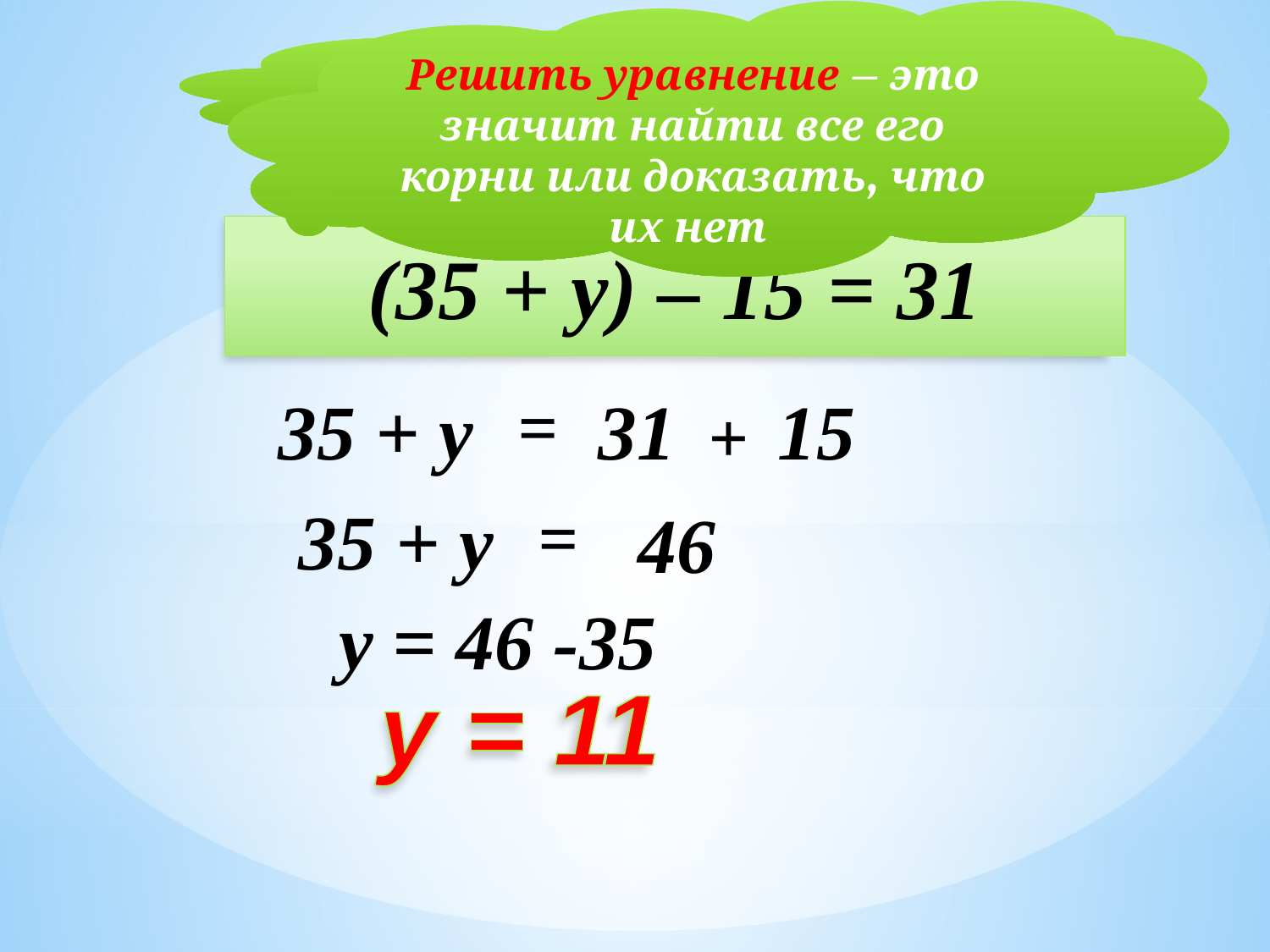

Решить уравнение – это значит найти все его корни или доказать, что их нет

Решим уравнение:

(35 + у) – 15 = 31
35 + у
=
31
15
+
35 + у
=
46
y = 46 -35
y = 11